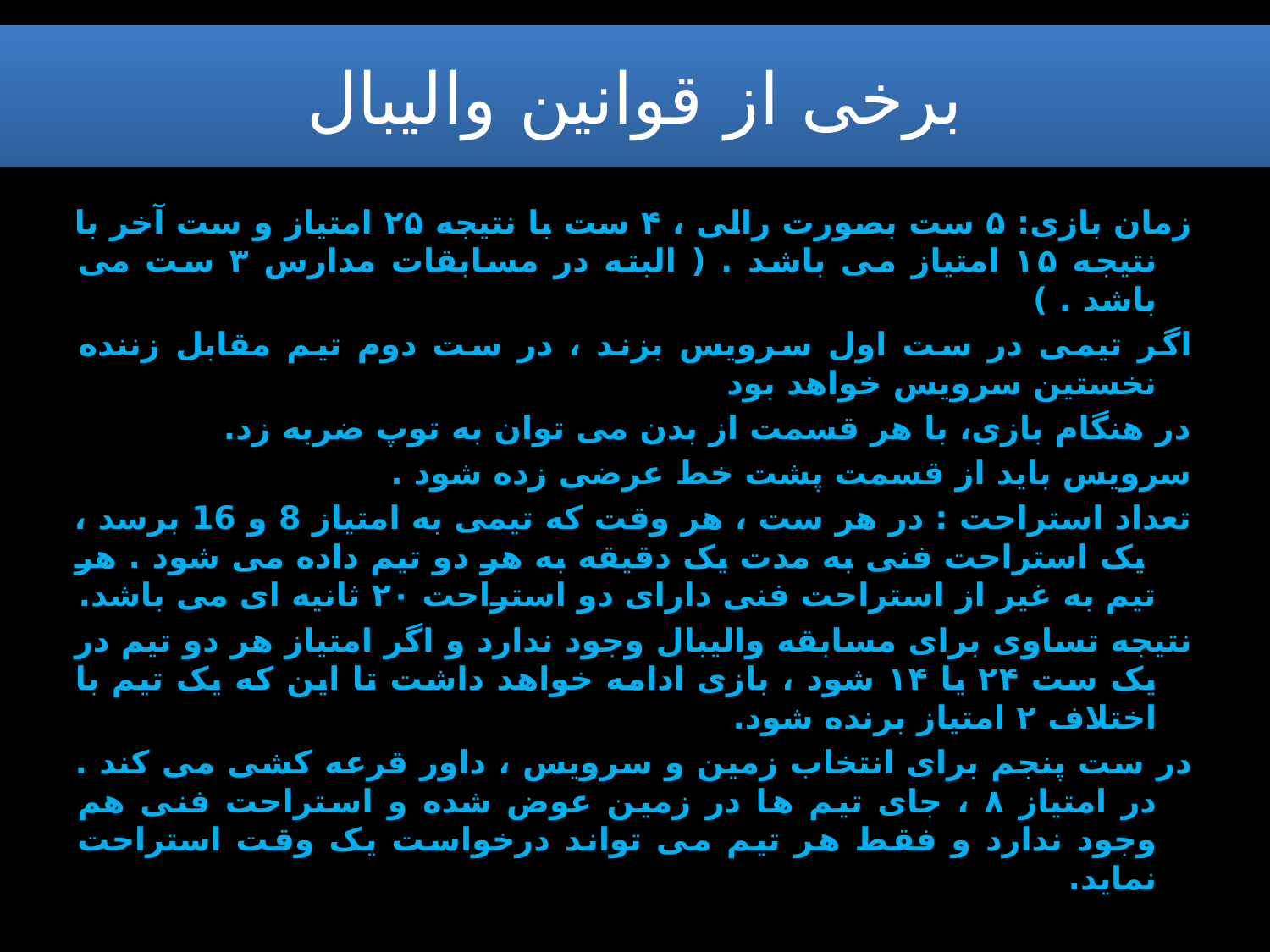

# برخی از قوانین والیبال
زمان بازی: ۵ ست بصورت رالی ، ۴ ست با نتیجه ۲۵ امتیاز و ست آخر با نتیجه ۱۵ امتیاز می باشد . ( البته در مسابقات مدارس ۳ ست می باشد . )
اگر تیمی در ست اول سرویس بزند ، در ست دوم تیم مقابل زننده نخستین سرویس خواهد بود
در هنگام بازی، با هر قسمت از بدن می توان به توپ ضربه زد.
سرویس باید از قسمت پشت خط عرضی زده شود .
تعداد استراحت : در هر ست ، هر وقت که تیمی به امتیاز 8 و 16 برسد ،  یک استراحت فنی به مدت یک دقیقه به هر دو تیم داده می شود . هر تیم به غیر از استراحت فنی دارای دو استراحت ۲۰ ثانیه ای می باشد.
نتیجه تساوی برای مسابقه والیبال وجود ندارد و اگر امتیاز هر دو تیم در یک ست ۲۴ یا ۱۴ شود ، بازی ادامه خواهد داشت تا این که یک تیم با اختلاف ۲ امتیاز برنده شود.
در ست پنجم برای انتخاب زمین و سرویس ، داور قرعه کشی می کند . در امتیاز ۸ ، جای تیم ها در زمین عوض شده و استراحت فنی هم وجود ندارد و فقط هر تیم می تواند درخواست یک وقت استراحت نماید.